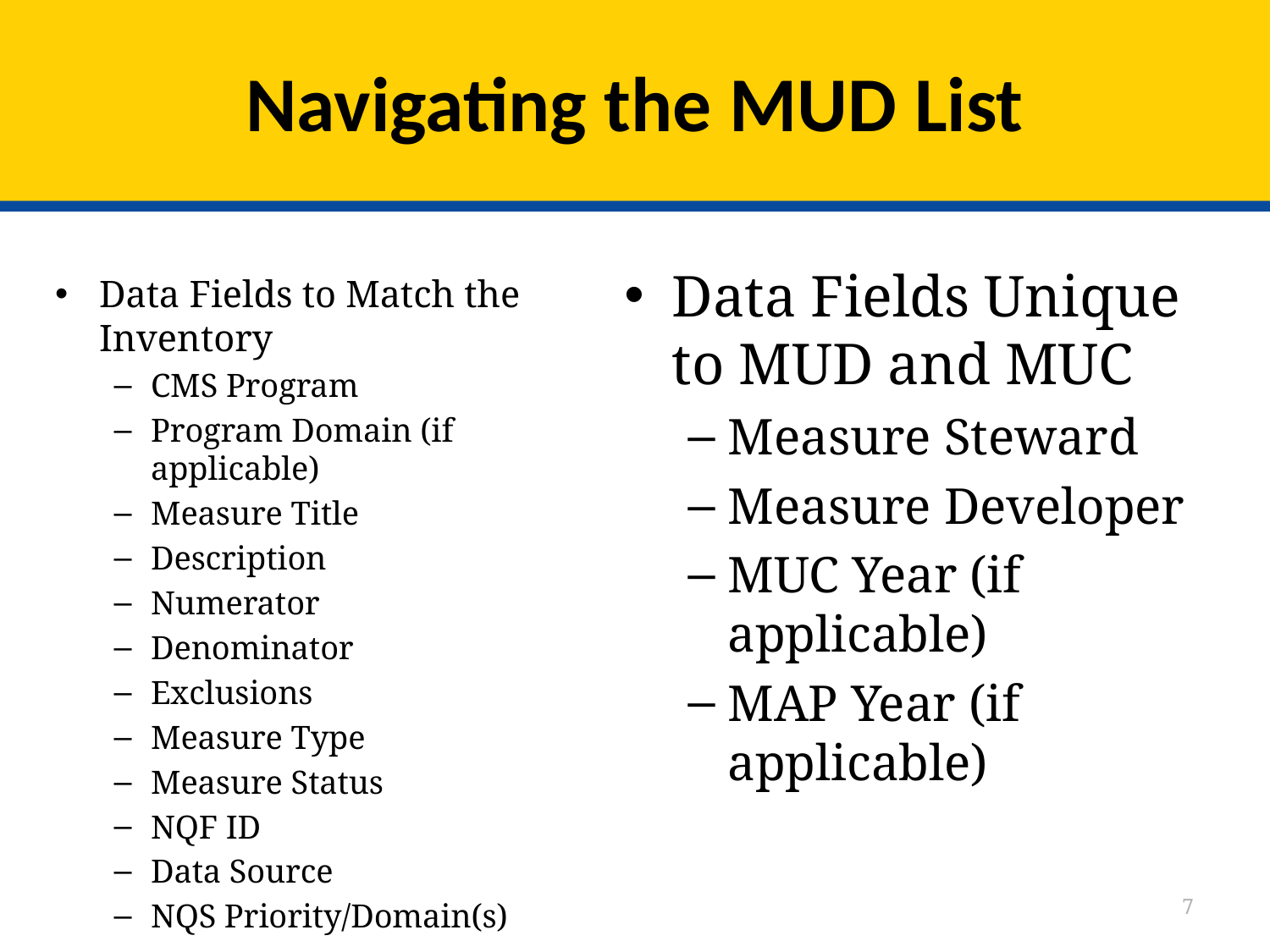

# Navigating the MUD List
Data Fields Unique to MUD and MUC
Measure Steward
Measure Developer
MUC Year (if applicable)
MAP Year (if applicable)

Data Fields to Match the Inventory
CMS Program
Program Domain (if applicable)
Measure Title
Description
Numerator
Denominator
Exclusions
Measure Type
Measure Status
NQF ID
Data Source
NQS Priority/Domain(s)

7